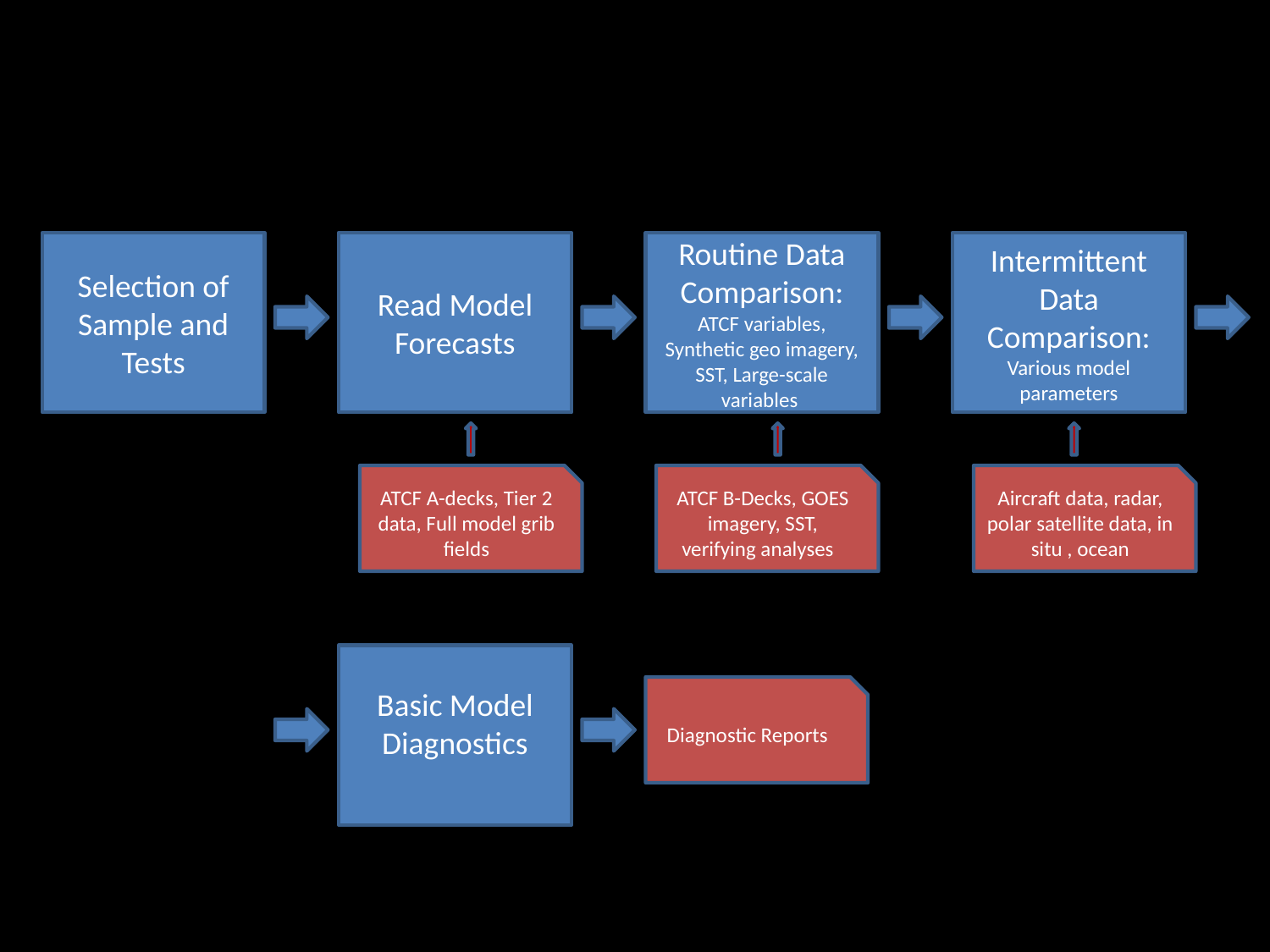

# Schematic of Basic Model Diagnostics System
Selection of Sample and Tests
Read Model Forecasts
Routine Data Comparison:
ATCF variables, Synthetic geo imagery, SST, Large-scale variables
Intermittent Data Comparison:
Various model parameters

ATCF A-decks, Tier 2 data, Full model grib fields
ATCF B-Decks, GOES imagery, SST, verifying analyses
Aircraft data, radar, polar satellite data, in situ , ocean
Basic Model Diagnostics

Diagnostic Reports

14